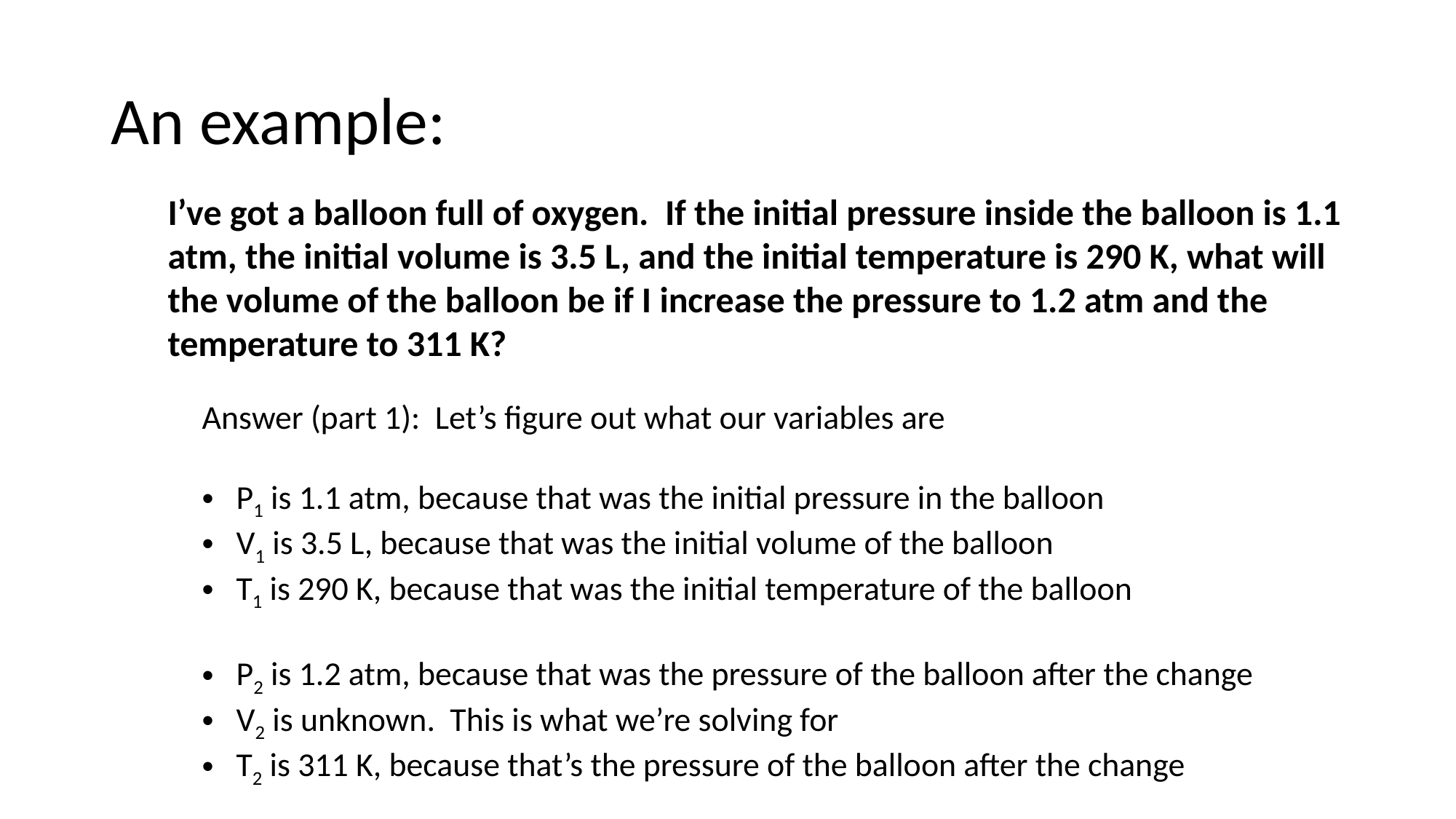

# An example:
I’ve got a balloon full of oxygen.  If the initial pressure inside the balloon is 1.1 atm, the initial volume is 3.5 L, and the initial temperature is 290 K, what will the volume of the balloon be if I increase the pressure to 1.2 atm and the temperature to 311 K?
Answer (part 1):  Let’s figure out what our variables are

P1 is 1.1 atm, because that was the initial pressure in the balloon
V1 is 3.5 L, because that was the initial volume of the balloon
T1 is 290 K, because that was the initial temperature of the balloon

P2 is 1.2 atm, because that was the pressure of the balloon after the change
V2 is unknown.  This is what we’re solving for
T2 is 311 K, because that’s the pressure of the balloon after the change